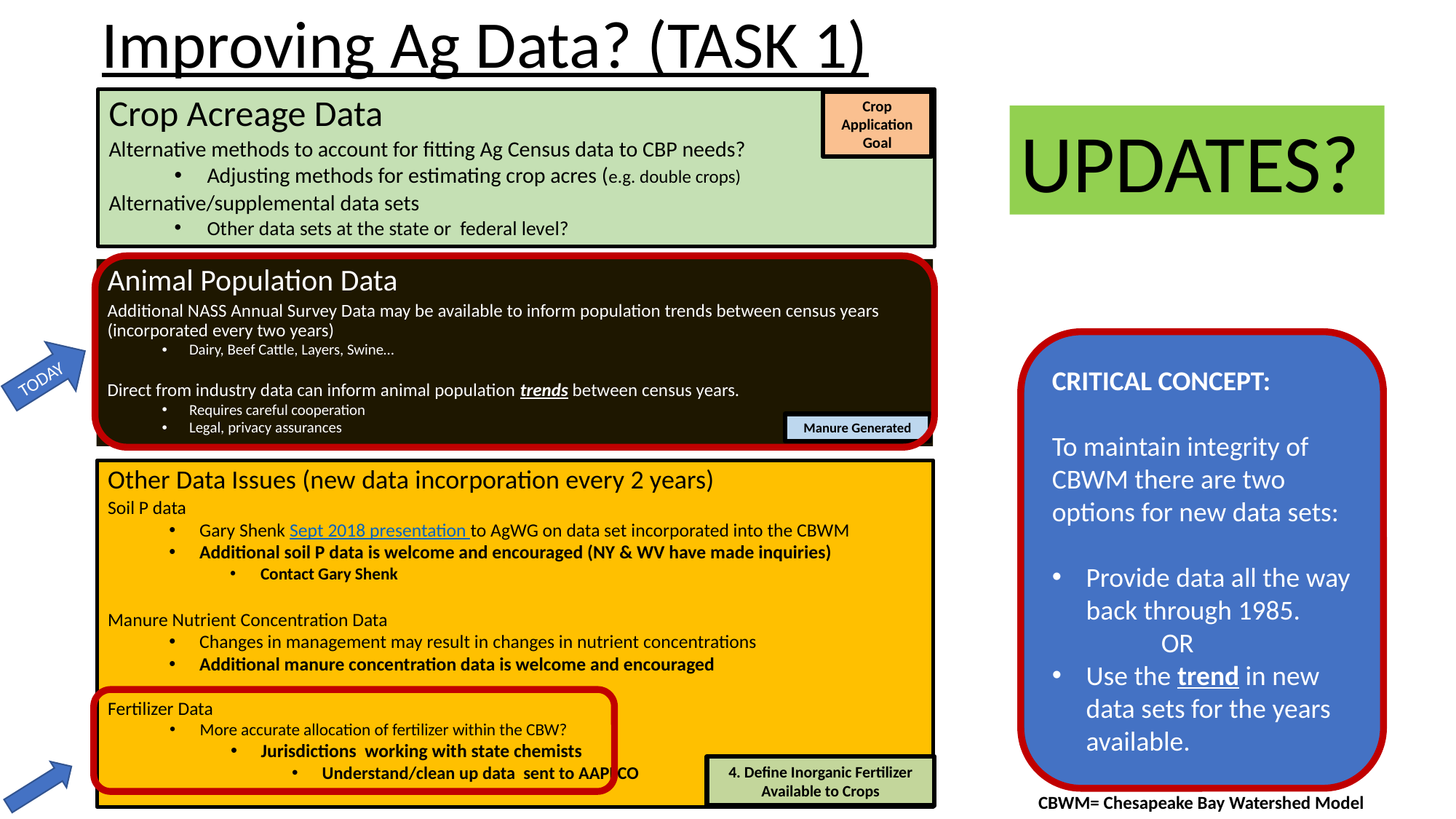

# Improving Ag Data? (TASK 1)
Crop Acreage Data
Alternative methods to account for fitting Ag Census data to CBP needs?
Adjusting methods for estimating crop acres (e.g. double crops)
Alternative/supplemental data sets
Other data sets at the state or  federal level?

Crop Application Goal
UPDATES?

Animal Population Data
Additional NASS Annual Survey Data may be available to inform population trends between census years (incorporated every two years)
Dairy, Beef Cattle, Layers, Swine…

Direct from industry data can inform animal population trends between census years.
Requires careful cooperation
Legal, privacy assurances
CRITICAL CONCEPT:

To maintain integrity of CBWM there are two options for new data sets:

Provide data all the way back through 1985.
	OR
Use the trend in new data sets for the years available.

TODAY

Manure Generated
Other Data Issues (new data incorporation every 2 years)
Soil P data
Gary Shenk Sept 2018 presentation to AgWG on data set incorporated into the CBWM
Additional soil P data is welcome and encouraged (NY & WV have made inquiries)
Contact Gary Shenk

Manure Nutrient Concentration Data
Changes in management may result in changes in nutrient concentrations
Additional manure concentration data is welcome and encouraged

Fertilizer Data
More accurate allocation of fertilizer within the CBW?
Jurisdictions  working with state chemists
Understand/clean up data  sent to AAPFCO

4. Define Inorganic Fertilizer Available to Crops
5

CBWM= Chesapeake Bay Watershed Model